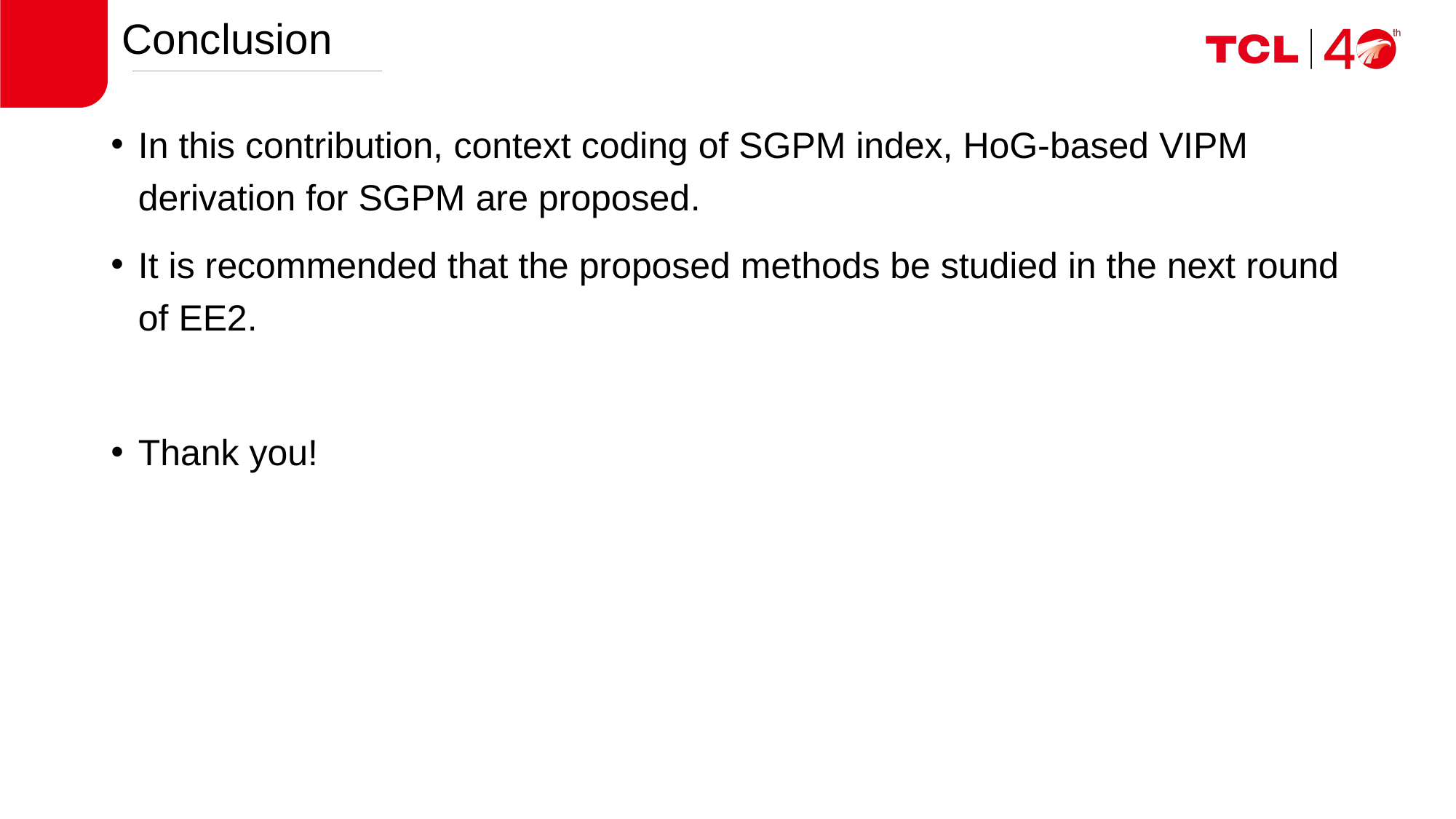

# Conclusion
In this contribution, context coding of SGPM index, HoG-based VIPM derivation for SGPM are proposed.
It is recommended that the proposed methods be studied in the next round of EE2.

Thank you!